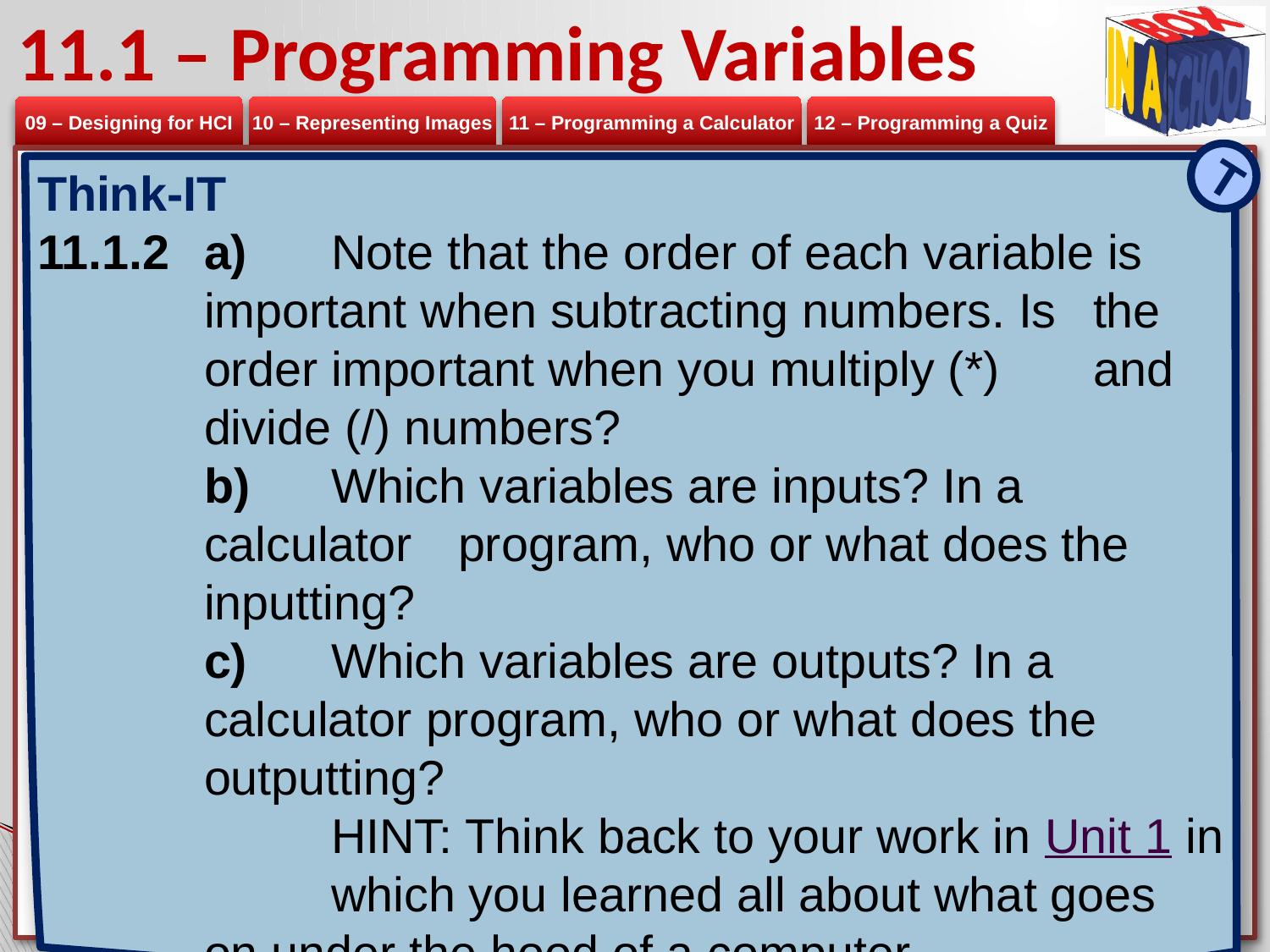

# 11.1 – Programming Variables
T
Think-IT
11.1.2 	a) 	Note that the order of each variable is 	important when subtracting numbers. Is 	the order important when you multiply (*) 	and divide (/) numbers?
	b) 	Which variables are inputs? In a calculator 	program, who or what does the inputting?
	c) 	Which variables are outputs? In a 	calculator program, who or what does the 	outputting?
		HINT: Think back to your work in Unit 1 in 	which you learned all about what goes 	on under the hood of a computer.